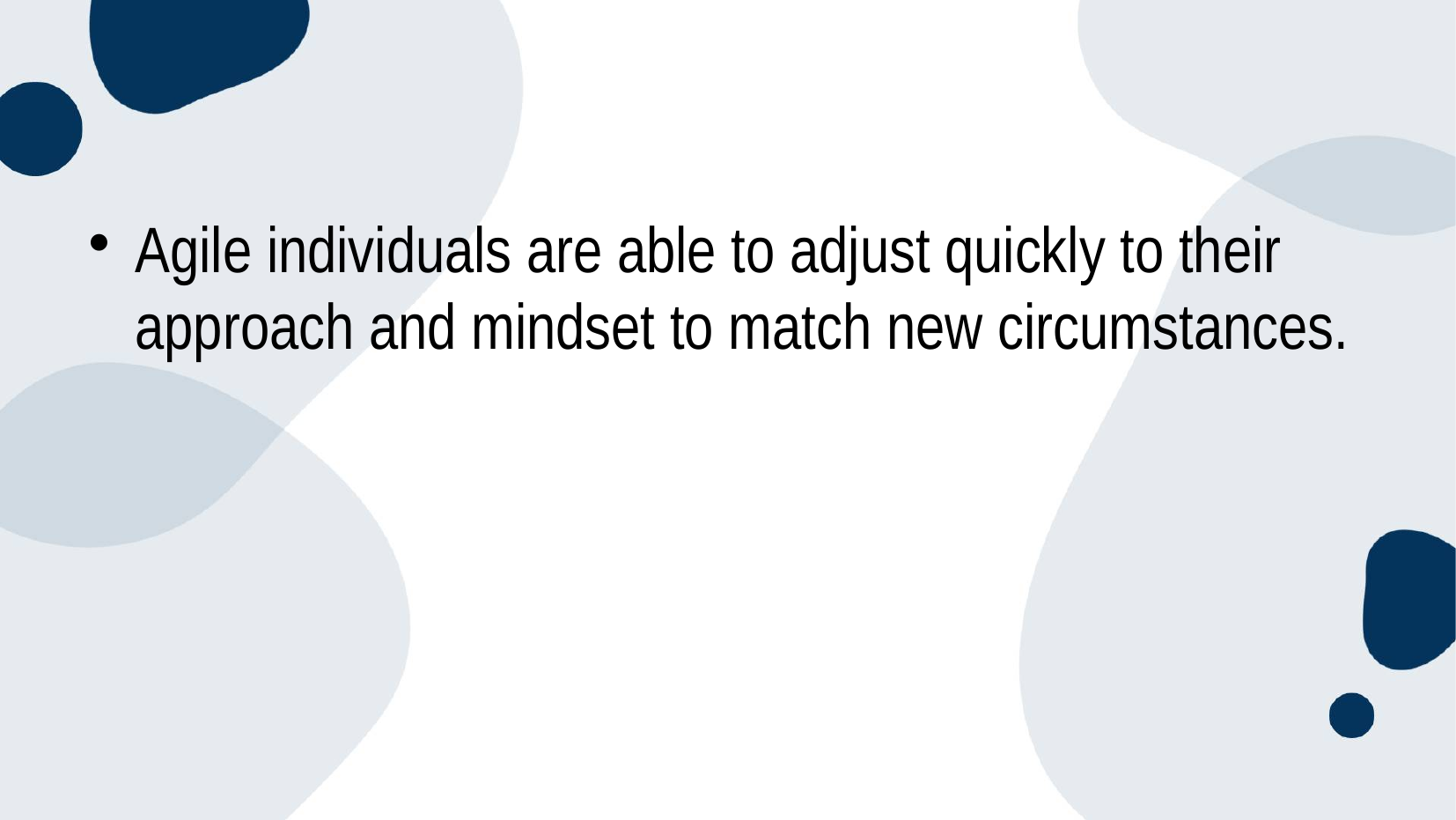

#
Agile individuals are able to adjust quickly to their approach and mindset to match new circumstances.